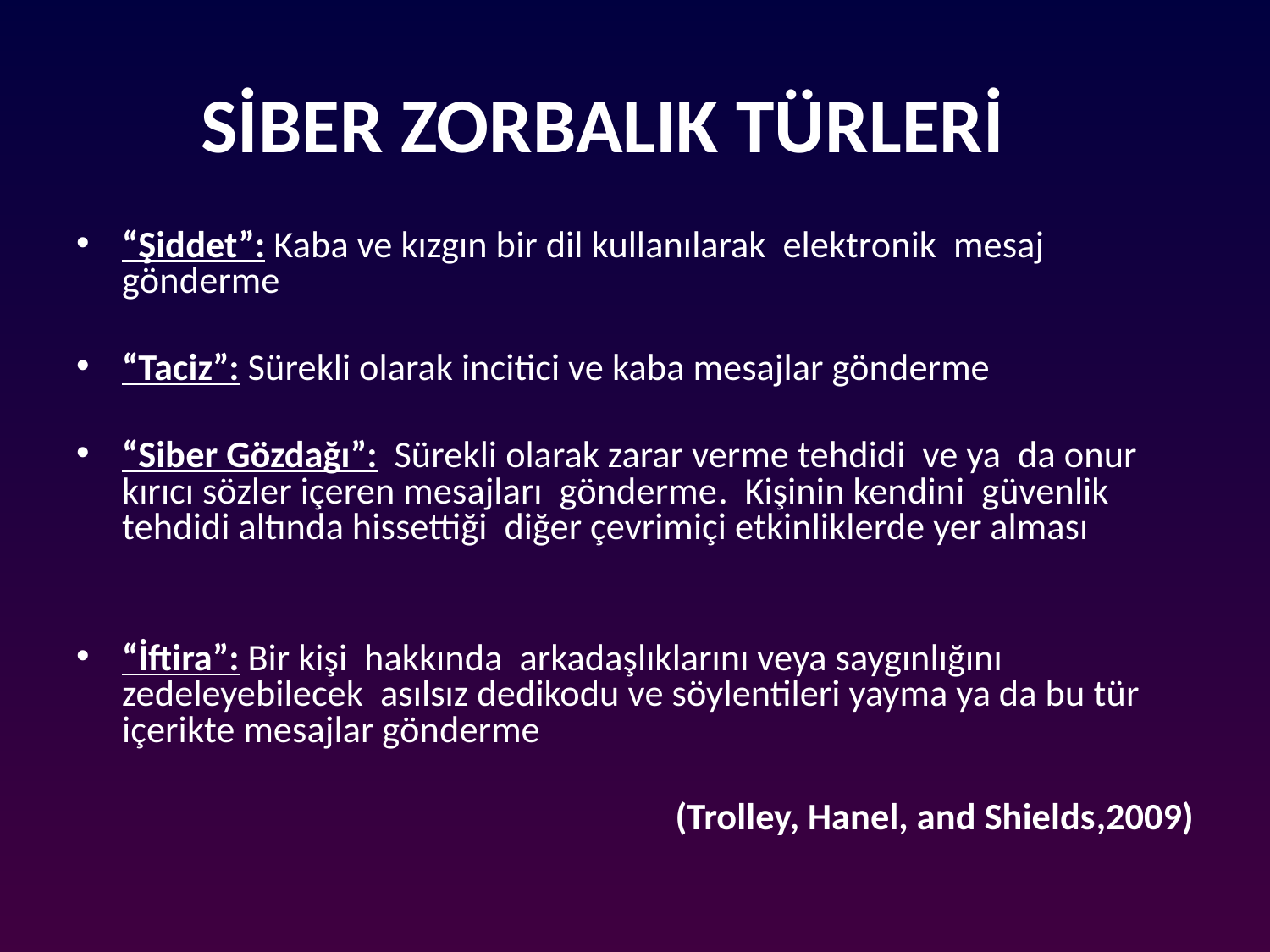

# SİBER ZORBALIK TÜRLERİ
“Şiddet”: Kaba ve kızgın bir dil kullanılarak  elektronik  mesaj gönderme

“Taciz”: Sürekli olarak incitici ve kaba mesajlar gönderme

“Siber Gözdağı”:  Sürekli olarak zarar verme tehdidi  ve ya  da onur kırıcı sözler içeren mesajları  gönderme.  Kişinin kendini  güvenlik tehdidi altında hissettiği  diğer çevrimiçi etkinliklerde yer alması

“İftira”: Bir kişi  hakkında  arkadaşlıklarını veya saygınlığını zedeleyebilecek  asılsız dedikodu ve söylentileri yayma ya da bu tür içerikte mesajlar gönderme

(Trolley, Hanel, and Shields,2009)